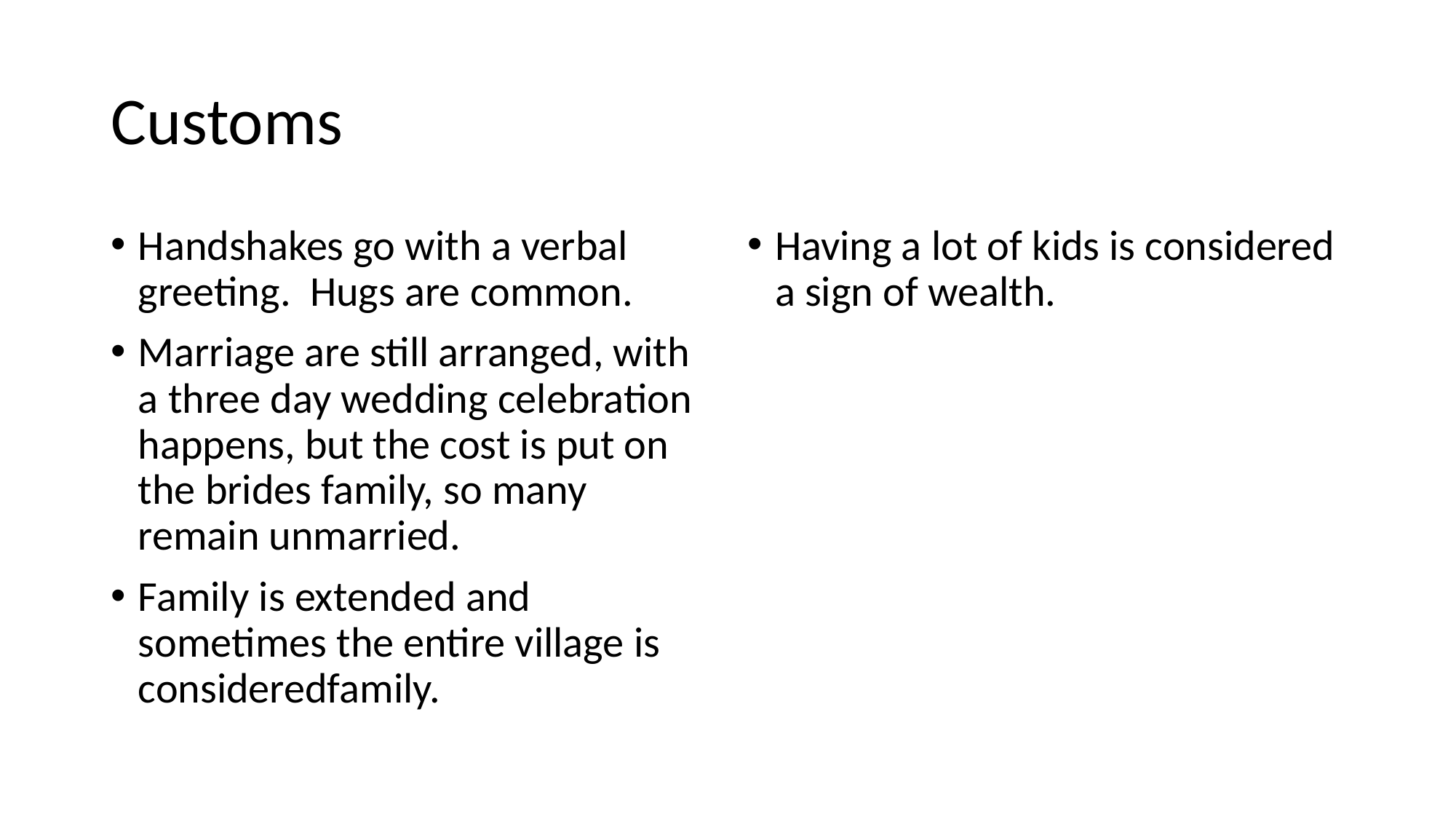

# Customs
Handshakes go with a verbal greeting.  Hugs are common.
Marriage are still arranged, with a three day wedding celebration happens, but the cost is put on the brides family, so many remain unmarried.
Family is extended and sometimes the entire village is consideredfamily.
Having a lot of kids is considered a sign of wealth.